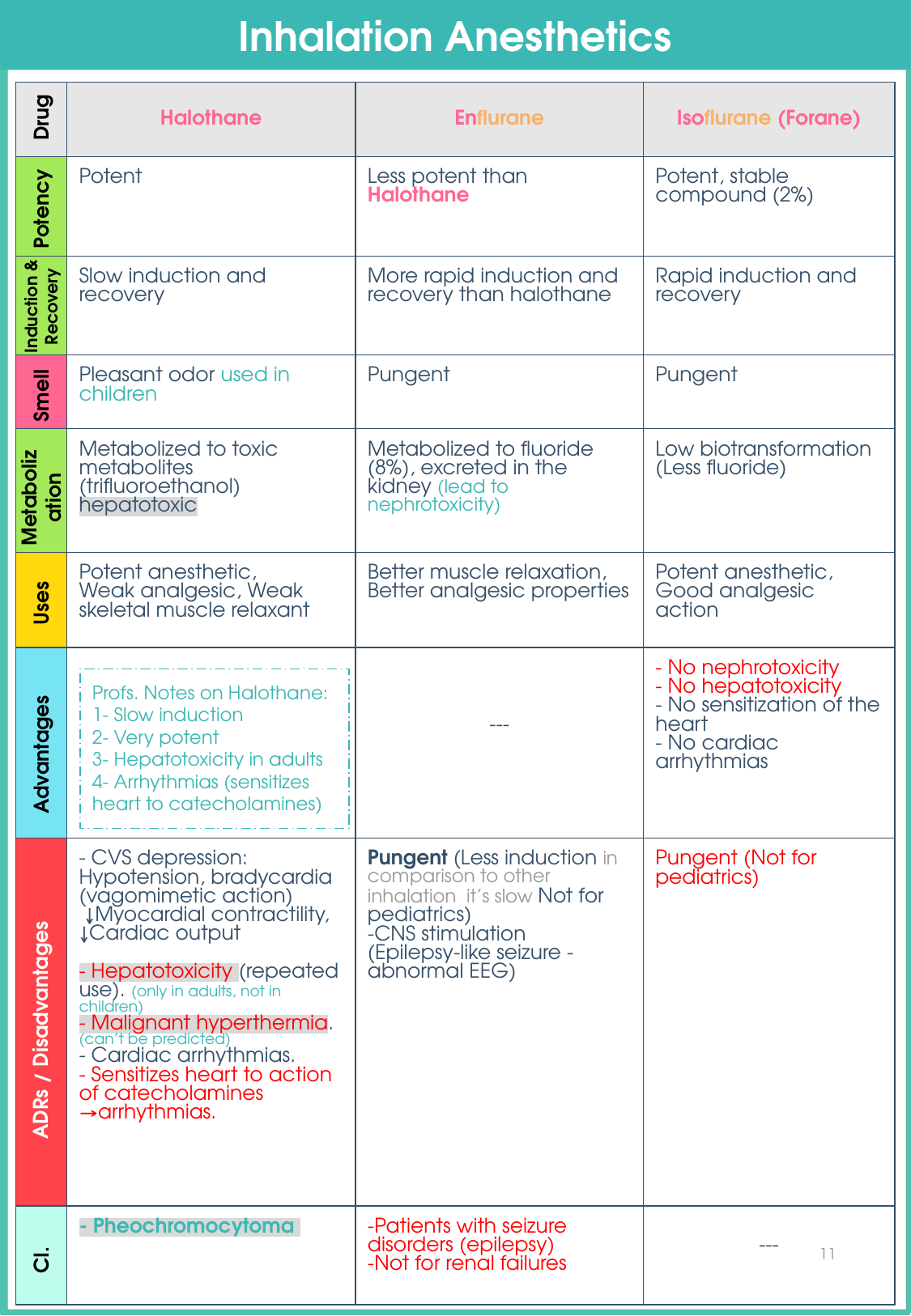

Inhalation Anesthetics
|  | Halothane | Enflurane | Isoflurane (Forane) |
| --- | --- | --- | --- |
|  | Potent | Less potent than Halothane | Potent, stable compound (2%) |
|  | Slow induction and recovery | More rapid induction and recovery than halothane | Rapid induction and recovery |
|  | Pleasant odor used in children | Pungent | Pungent |
|  | Metabolized to toxic metabolites (trifluoroethanol) hepatotoxic | Metabolized to fluoride (8%), excreted in the kidney (lead to nephrotoxicity) | Low biotransformation (Less fluoride) |
|  | Potent anesthetic, Weak analgesic, Weak skeletal muscle relaxant | Better muscle relaxation, Better analgesic properties | Potent anesthetic, Good analgesic action |
|  |  | --- | - No nephrotoxicity - No hepatotoxicity - No sensitization of the heart - No cardiac arrhythmias |
|  | - CVS depression: Hypotension, bradycardia (vagomimetic action) ↓Myocardial contractility, ↓Cardiac output - Hepatotoxicity (repeated use). (only in adults, not in children) - Malignant hyperthermia. (can’t be predicted) - Cardiac arrhythmias. - Sensitizes heart to action of catecholamines →arrhythmias. | Pungent (Less induction in comparison to other inhalation it’s slow Not for pediatrics) -CNS stimulation (Epilepsy-like seizure -abnormal EEG) | Pungent (Not for pediatrics) |
|  | - Pheochromocytoma | -Patients with seizure disorders (epilepsy) -Not for renal failures | --- |
Drug
Potency
Induction & Recovery
Smell
Metabolization
Uses
Profs. Notes on Halothane:
1- Slow induction
2- Very potent
3- Hepatotoxicity in adults
4- Arrhythmias (sensitizes heart to catecholamines)
Advantages
ADRs / Disadvantages
11
CI.